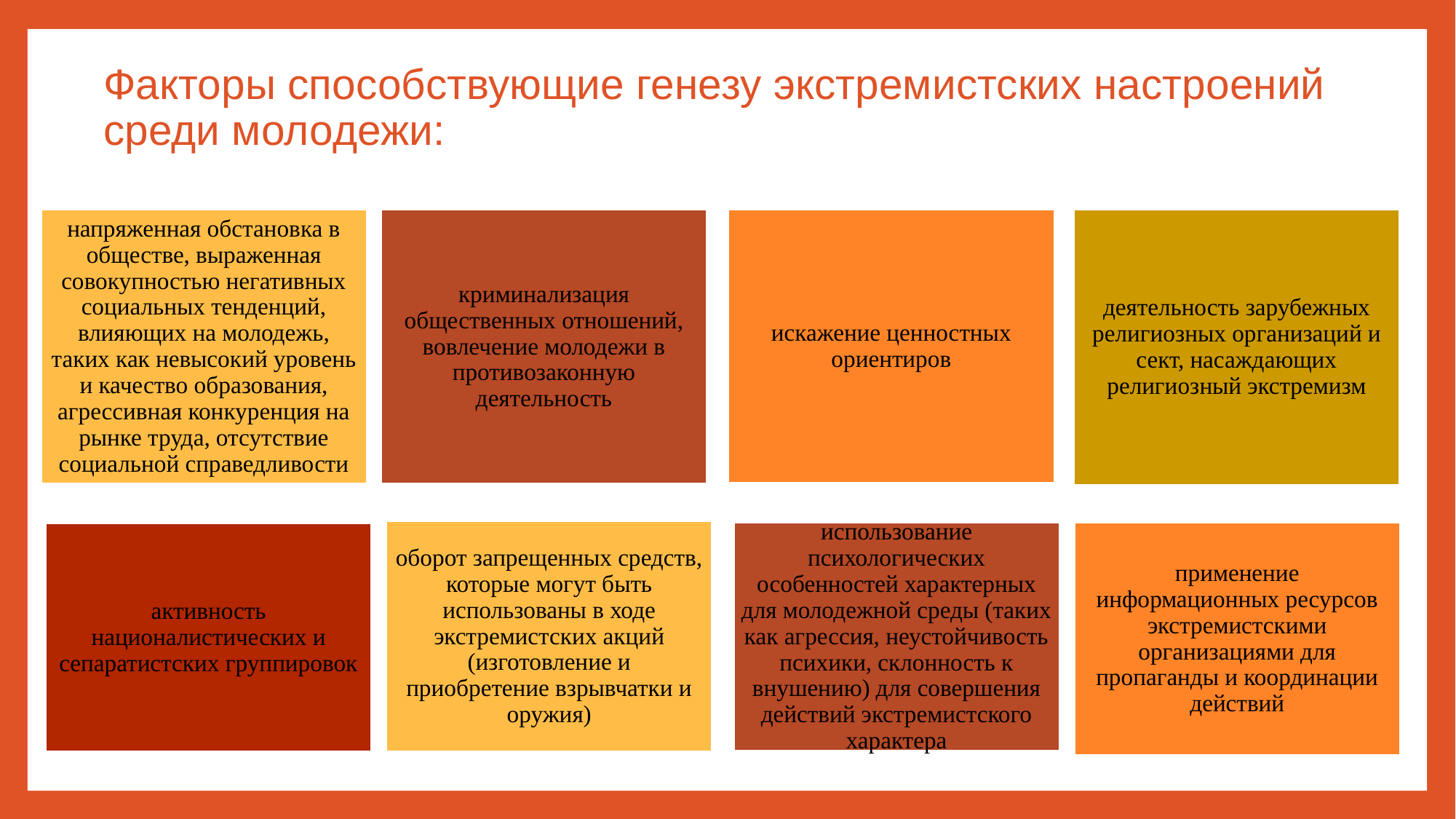

# Факторы способствующие генезу экстремистских настроений среди молодежи:
напряженная обстановка в обществе, выраженная совокупностью негативных социальных тенденций, влияющих на молодежь, таких как невысокий уровень и качество образования, агрессивная конкуренция на рынке труда, отсутствие социальной справедливости
криминализация общественных отношений, вовлечение молодежи в противозаконную деятельность
искажение ценностных ориентиров
деятельность зарубежных религиозных организаций и сект, насаждающих религиозный экстремизм
активность националистических и сепаратистских группировок
оборот запрещенных средств, которые могут быть использованы в ходе экстремистских акций (изготовление и приобретение взрывчатки и оружия)
использование психологических особенностей характерных для молодежной среды (таких как агрессия, неустойчивость психики, склонность к внушению) для совершения действий экстремистского характера
применение информационных ресурсов экстремистскими организациями для пропаганды и координации действий